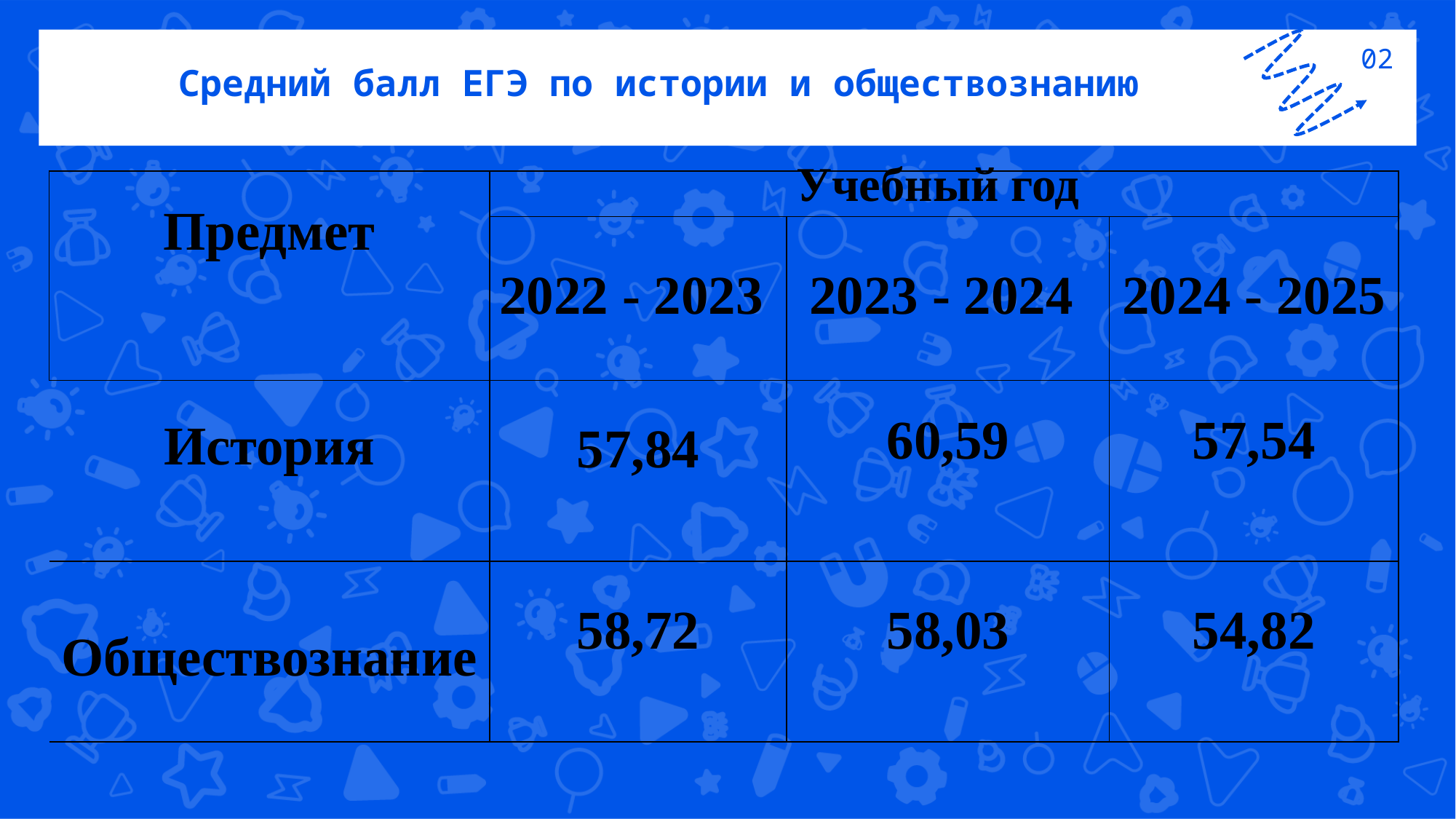

02
Средний балл ЕГЭ по истории и обществознанию
| Предмет | Учебный год |  |  |
| --- | --- | --- | --- |
|  | 2022 - 2023 | 2023 - 2024 | 2024 - 2025 |
| История | 57,84 | 60,59 | 57,54 |
| Обществознание | 58,72 | 58,03 | 54,82 |